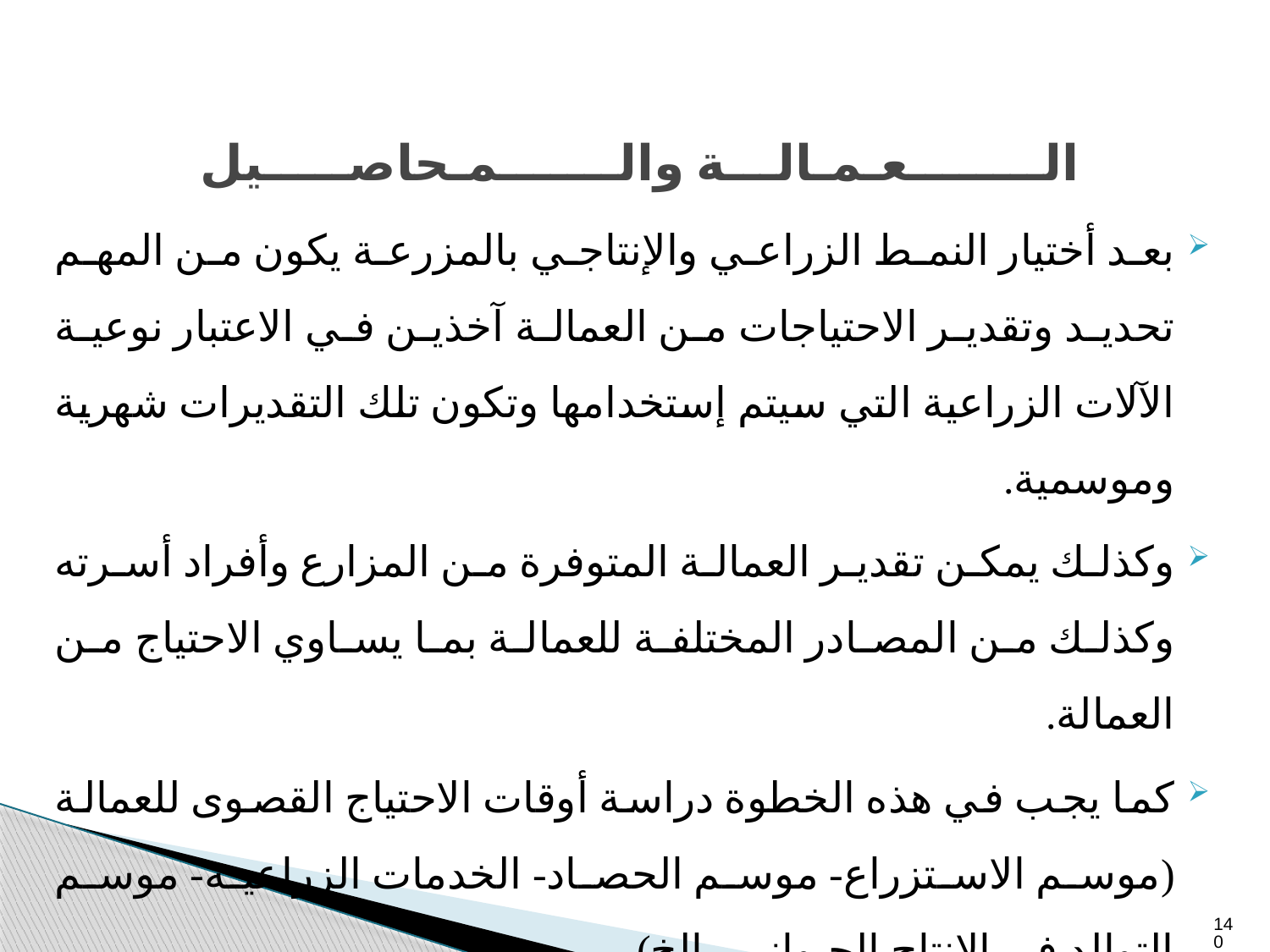

الــــــــعـمـالـــة والـــــــمـحاصـــــيل
بعد أختيار النمط الزراعي والإنتاجي بالمزرعة يكون من المهم تحديد وتقدير الاحتياجات من العمالة آخذين في الاعتبار نوعية الآلات الزراعية التي سيتم إستخدامها وتكون تلك التقديرات شهرية وموسمية.
وكذلك يمكن تقدير العمالة المتوفرة من المزارع وأفراد أسرته وكذلك من المصادر المختلفة للعمالة بما يساوي الاحتياج من العمالة.
كما يجب في هذه الخطوة دراسة أوقات الاحتياج القصوى للعمالة (موسم الاستزراع- موسم الحصاد- الخدمات الزراعية- موسم التوالد في الإنتاج الحيواني.. إلخ)
وعندما تكون العمالة محددة فإن حجم النشاط الزراعي يتحدد بالاحتياج من العمالة في أوقات الاحتياج القصوى.
140